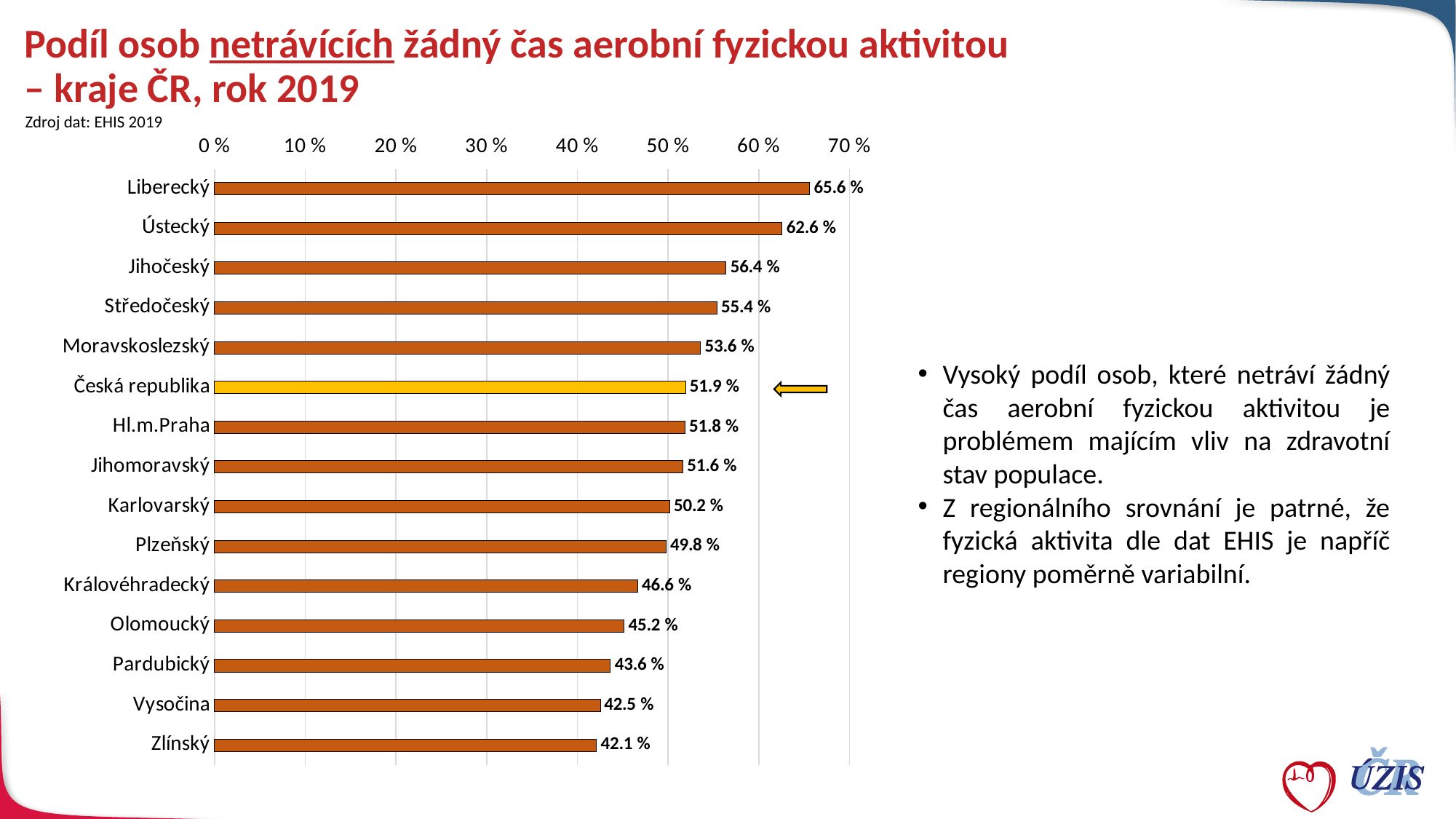

# Podíl osob netrávících žádný čas aerobní fyzickou aktivitou – kraje ČR, rok 2019
Zdroj dat: EHIS 2019

### Chart

| Category | celkem |
|---|---|
| Zlínský | 0.42093020291628425 |
| Vysočina | 0.42524881320245256 |
| Pardubický | 0.4363299302226048 |
| Olomoucký | 0.45158533544604146 |
| Královéhradecký | 0.4663816407954336 |
| Plzeňský | 0.4976317511023508 |
| Karlovarský | 0.5015202452167895 |
| Jihomoravský | 0.5162979386321705 |
| Hl.m.Praha | 0.5184672111245584 |
| Česká republika | 0.519141795978446 |
| Moravskoslezský | 0.5358579438334039 |
| Středočeský | 0.553633988951018 |
| Jihočeský | 0.5639091312091211 |
| Ústecký | 0.6256788673141149 |
| Liberecký | 0.6560072149908964 |
Vysoký podíl osob, které netráví žádný čas aerobní fyzickou aktivitou je problémem majícím vliv na zdravotní stav populace.
Z regionálního srovnání je patrné, že fyzická aktivita dle dat EHIS je napříč regiony poměrně variabilní.